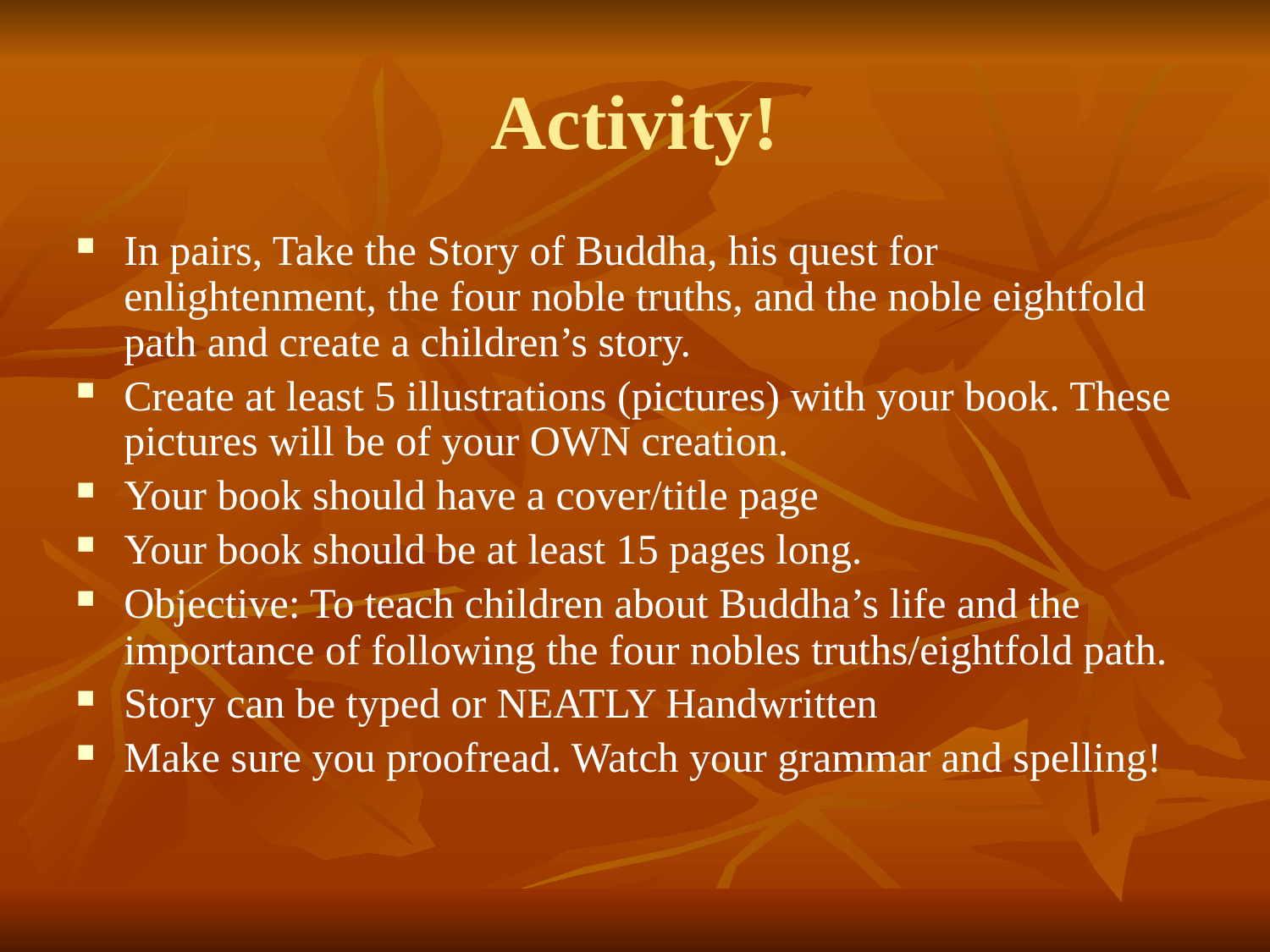

# Activity!
In pairs, Take the Story of Buddha, his quest for enlightenment, the four noble truths, and the noble eightfold path and create a children’s story.
Create at least 5 illustrations (pictures) with your book. These pictures will be of your OWN creation.
Your book should have a cover/title page
Your book should be at least 15 pages long.
Objective: To teach children about Buddha’s life and the importance of following the four nobles truths/eightfold path.
Story can be typed or NEATLY Handwritten
Make sure you proofread. Watch your grammar and spelling!